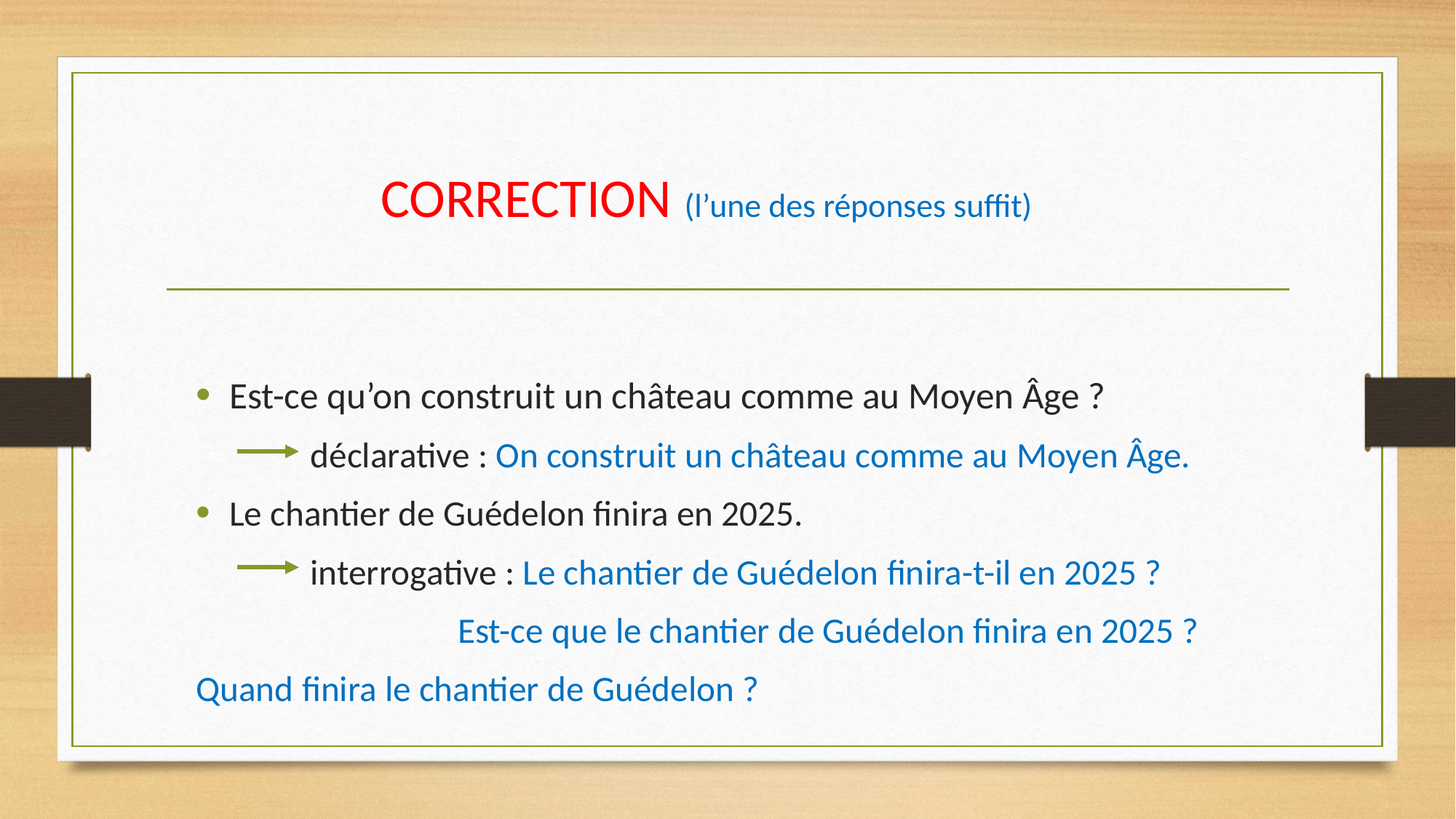

# CORRECTION (l’une des réponses suffit)

Est-ce qu’on construit un château comme au Moyen Âge ?
              déclarative : On construit un château comme au Moyen Âge.
Le chantier de Guédelon finira en 2025.
              interrogative : Le chantier de Guédelon finira-t-il en 2025 ?
                                Est-ce que le chantier de Guédelon finira en 2025 ?
							Quand finira le chantier de Guédelon ?